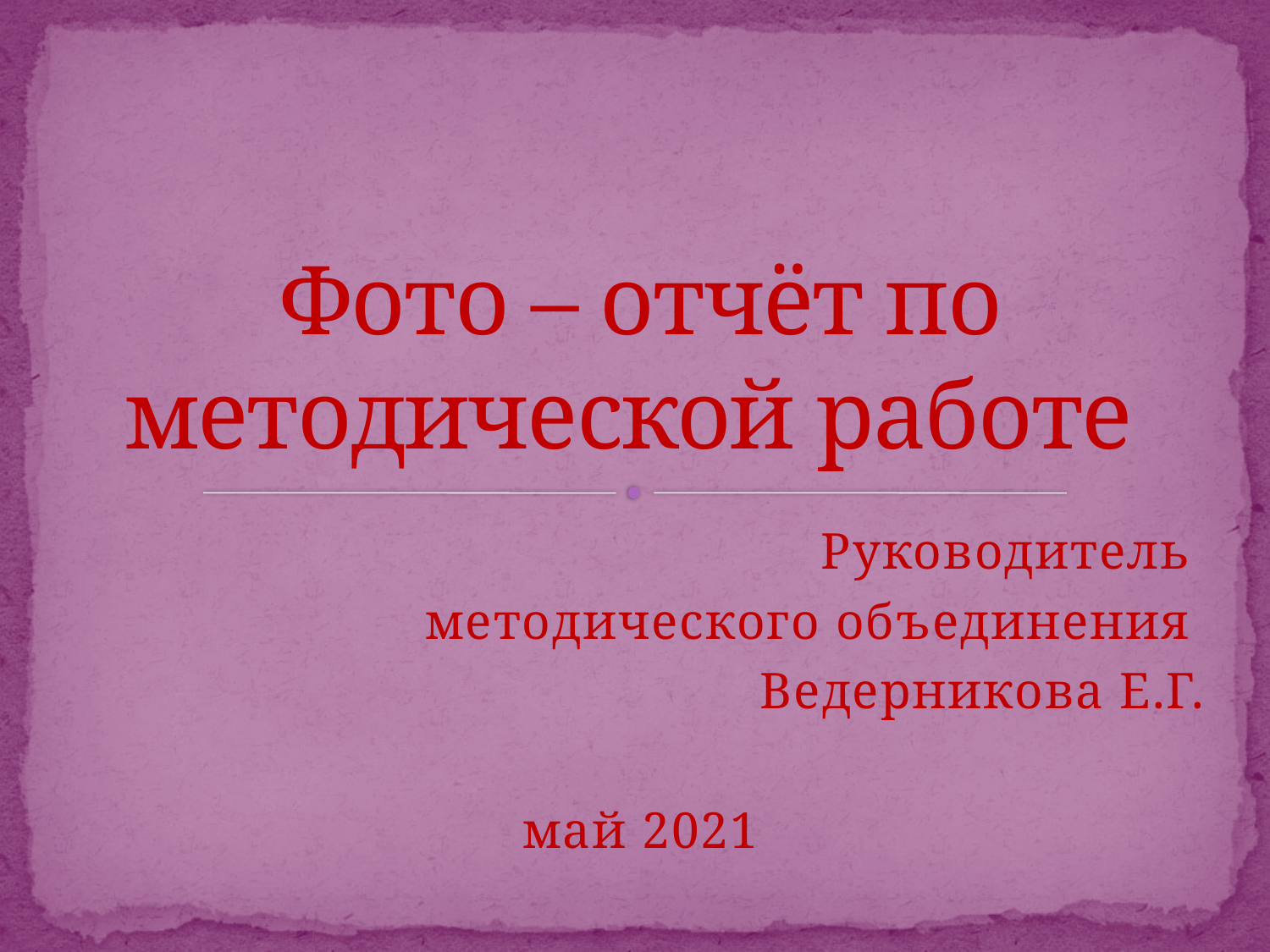

# Фото – отчёт по методической работе
Руководитель
методического объединения
Ведерникова Е.Г.

май 2021